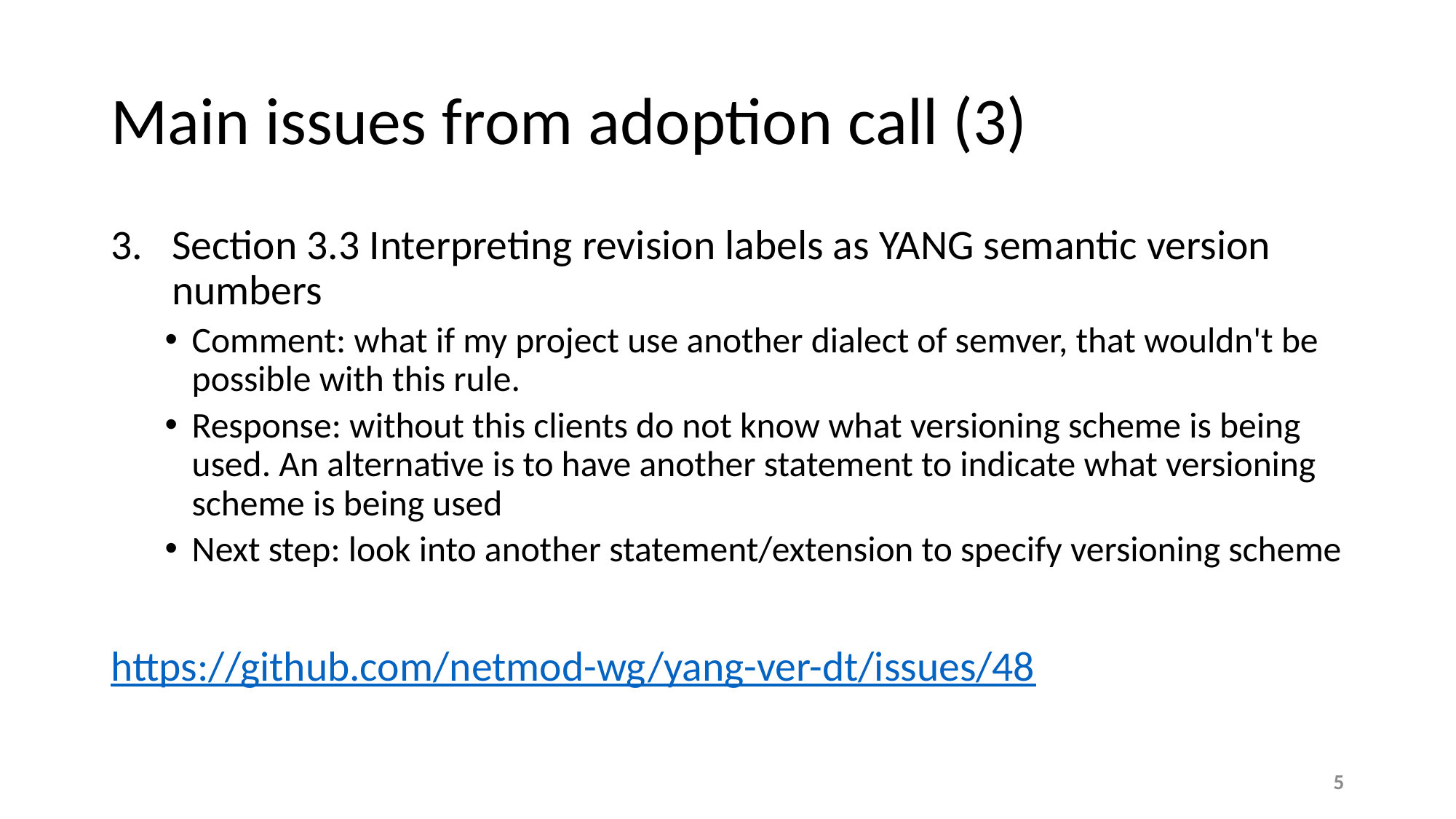

# Main issues from adoption call (3)
Section 3.3 Interpreting revision labels as YANG semantic version numbers
Comment: what if my project use another dialect of semver, that wouldn't be
possible with this rule.
Response: without this clients do not know what versioning scheme is being used. An alternative is to have another statement to indicate what versioning scheme is being used
Next step: look into another statement/extension to specify versioning scheme

https://github.com/netmod-wg/yang-ver-dt/issues/48

5